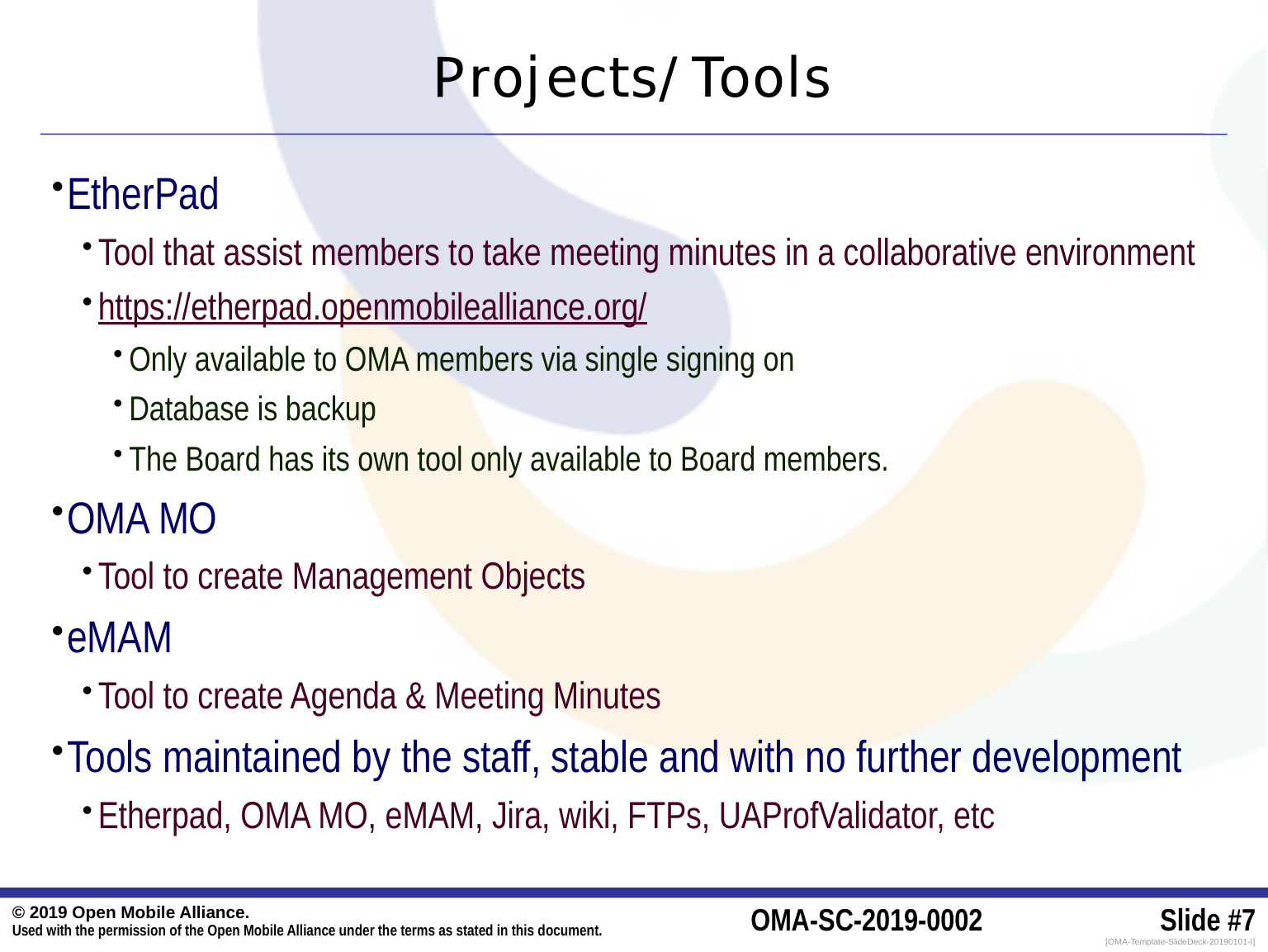

# Projects/Tools
EtherPad
Tool that assist members to take meeting minutes in a collaborative environment
https://etherpad.openmobilealliance.org/
Only available to OMA members via single signing on
Database is backup
The Board has its own tool only available to Board members.
OMA MO
Tool to create Management Objects
eMAM
Tool to create Agenda & Meeting Minutes
Tools maintained by the staff, stable and with no further development
Etherpad, OMA MO, eMAM, Jira, wiki, FTPs, UAProfValidator, etc